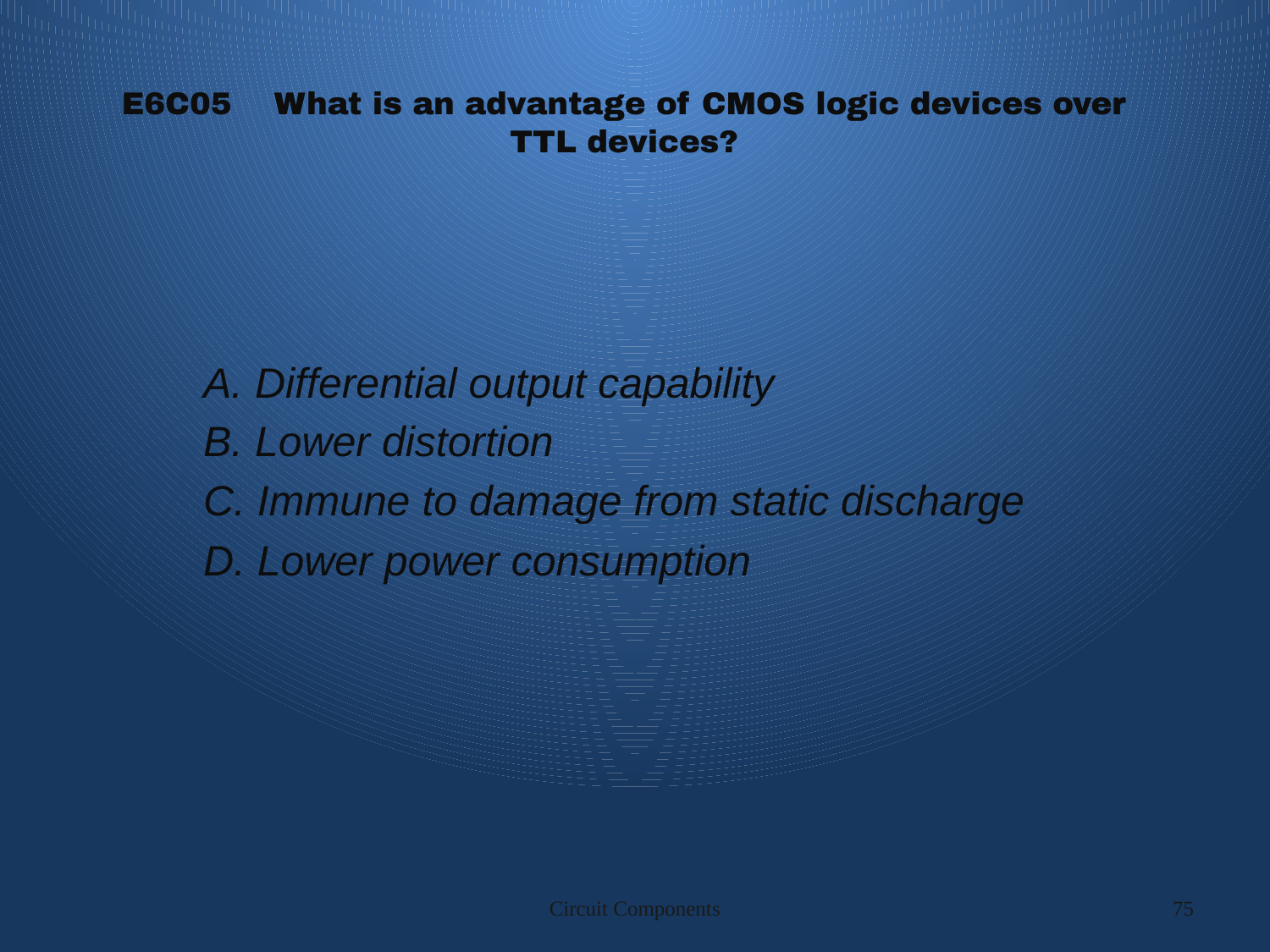

# E6C05    What is an advantage of CMOS logic devices over TTL devices?
A. Differential output capability
B. Lower distortion
C. Immune to damage from static discharge
D. Lower power consumption
Circuit Components
75